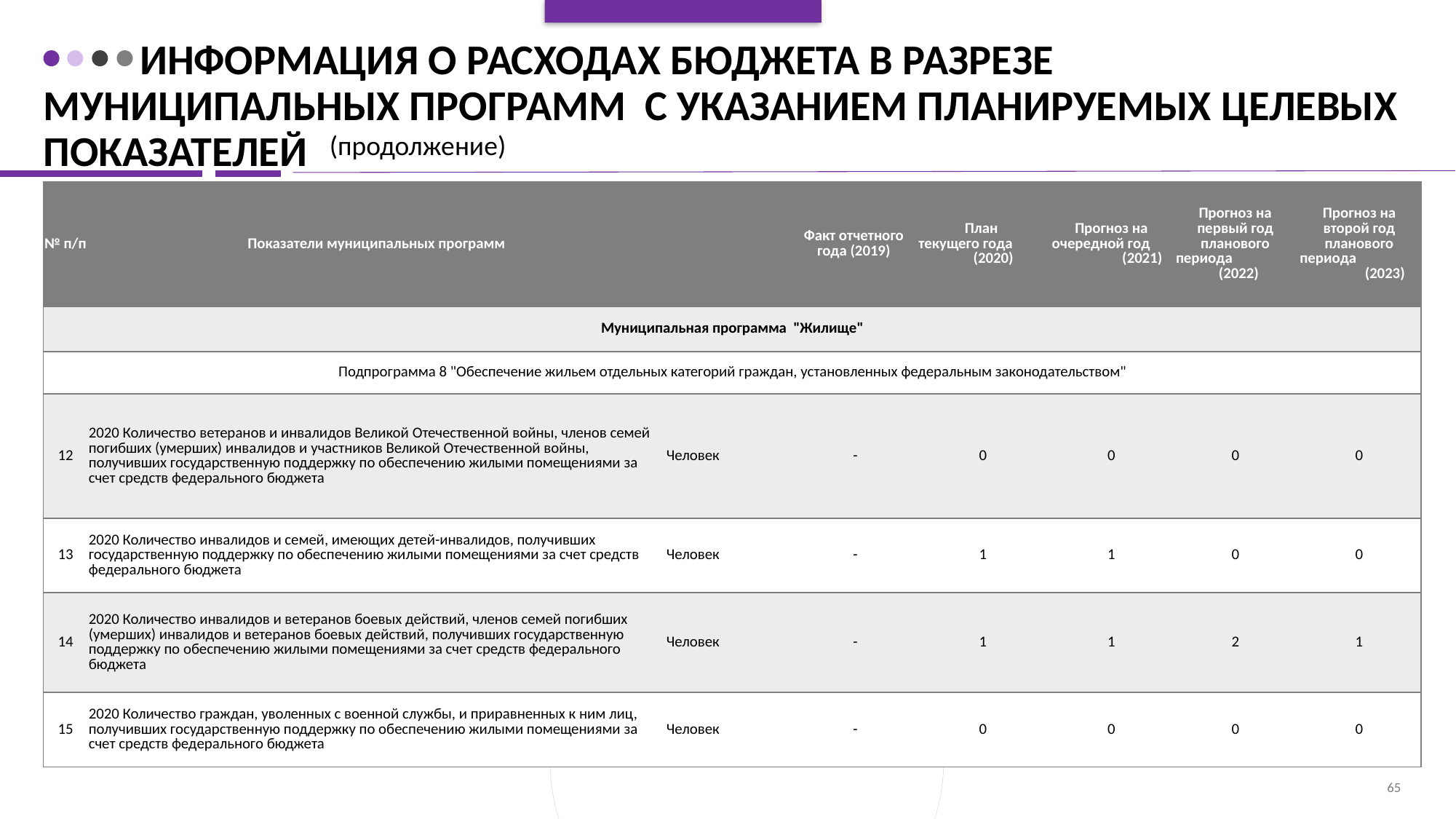

# Информация о расходах бюджета в разрезе муниципальных программ  с указанием планируемых целевых показателей
(продолжение)
| № п/п | Показатели муниципальных программ |  | Факт отчетного года (2019) | План текущего года (2020) | Прогноз на очередной год (2021) | Прогноз на первый год планового периода (2022) | Прогноз на второй год планового периода (2023) |
| --- | --- | --- | --- | --- | --- | --- | --- |
| Муниципальная программа "Жилище" |  |  |  |  |  |  |  |
| Подпрограмма 8 "Обеспечение жильем отдельных категорий граждан, установленных федеральным законодательством" |  |  |  |  |  |  |  |
| 12 | 2020 Количество ветеранов и инвалидов Великой Отечественной войны, членов семей погибших (умерших) инвалидов и участников Великой Отечественной войны, получивших государственную поддержку по обеспечению жилыми помещениями за счет средств федерального бюджета | Человек | - | 0 | 0 | 0 | 0 |
| 13 | 2020 Количество инвалидов и семей, имеющих детей-инвалидов, получивших государственную поддержку по обеспечению жилыми помещениями за счет средств федерального бюджета | Человек | - | 1 | 1 | 0 | 0 |
| 14 | 2020 Количество инвалидов и ветеранов боевых действий, членов семей погибших (умерших) инвалидов и ветеранов боевых действий, получивших государственную поддержку по обеспечению жилыми помещениями за счет средств федерального бюджета | Человек | - | 1 | 1 | 2 | 1 |
| 15 | 2020 Количество граждан, уволенных с военной службы, и приравненных к ним лиц, получивших государственную поддержку по обеспечению жилыми помещениями за счет средств федерального бюджета | Человек | - | 0 | 0 | 0 | 0 |
65